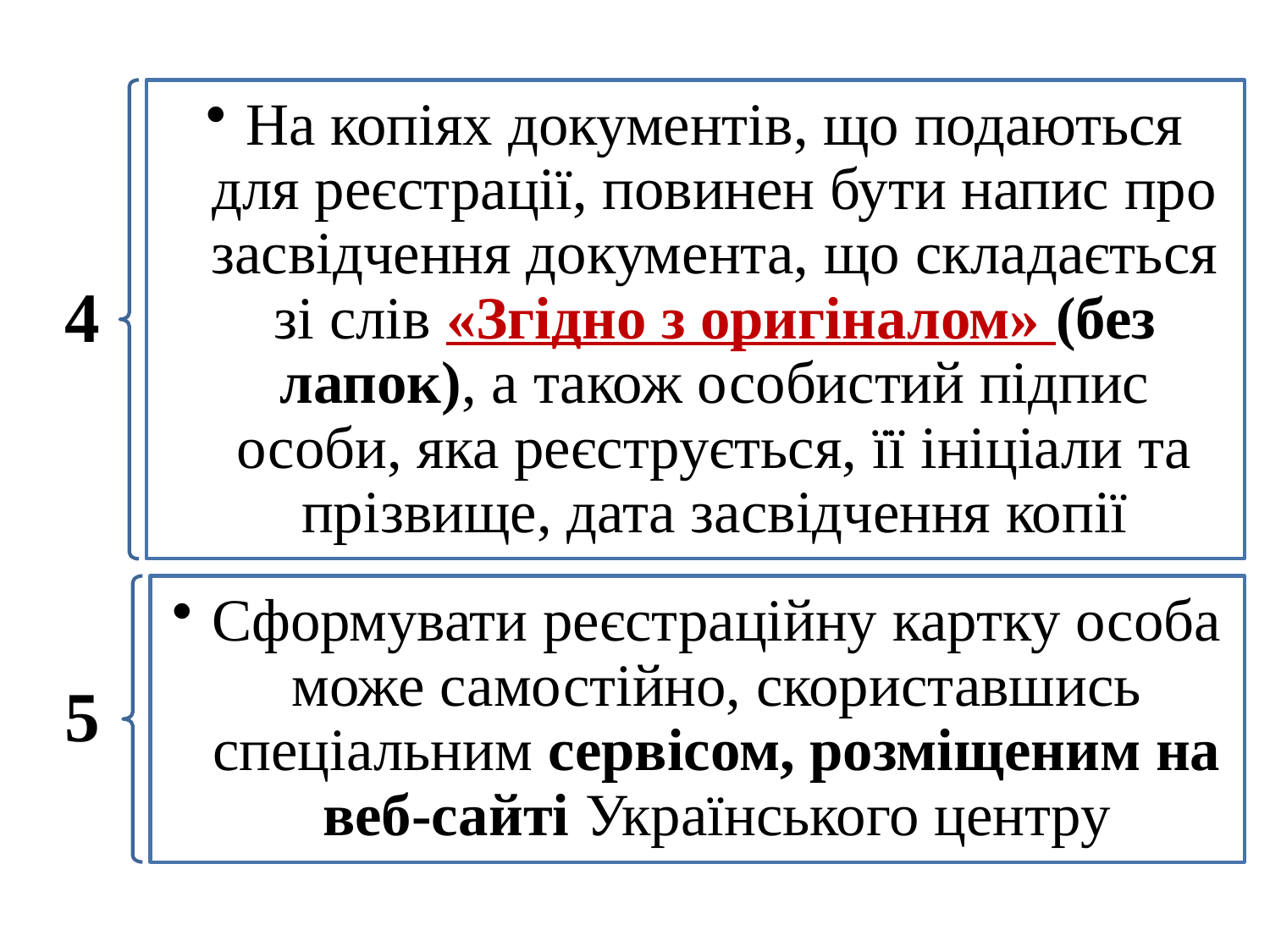

4
На копіях документів, що подаються для реєстрації, повинен бути напис про засвідчення документа, що складається зі слів «Згідно з оригіналом» (без лапок), а також особистий підпис особи, яка реєструється, її ініціали та прізвище, дата засвідчення копії
5
Сформувати реєстраційну картку особа може самостійно, скориставшись спеціальним сервісом, розміщеним на веб-сайті Українського центру